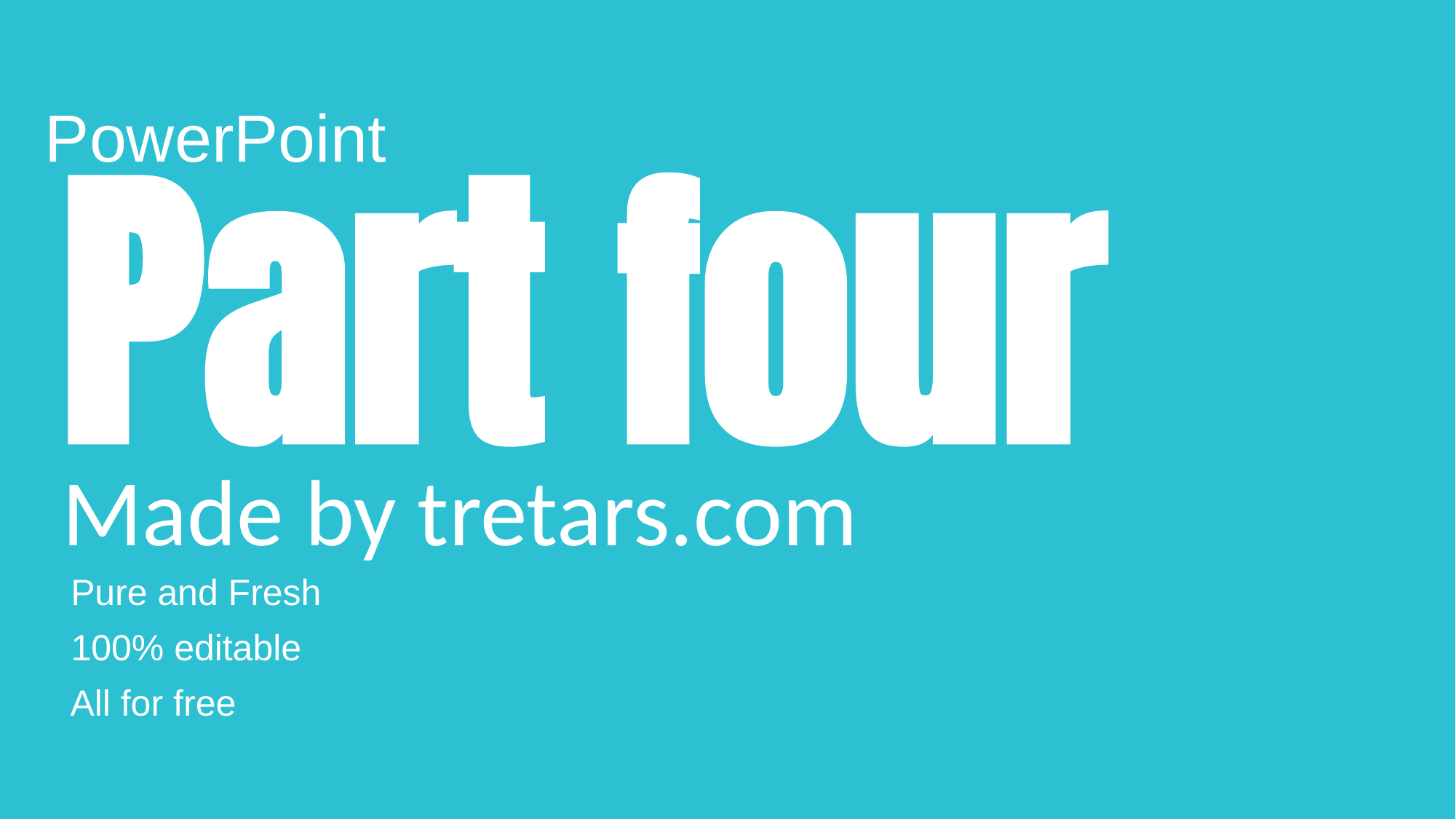

PowerPoint
Part four
Made by tretars.com
Pure and Fresh
100% editable
All for free